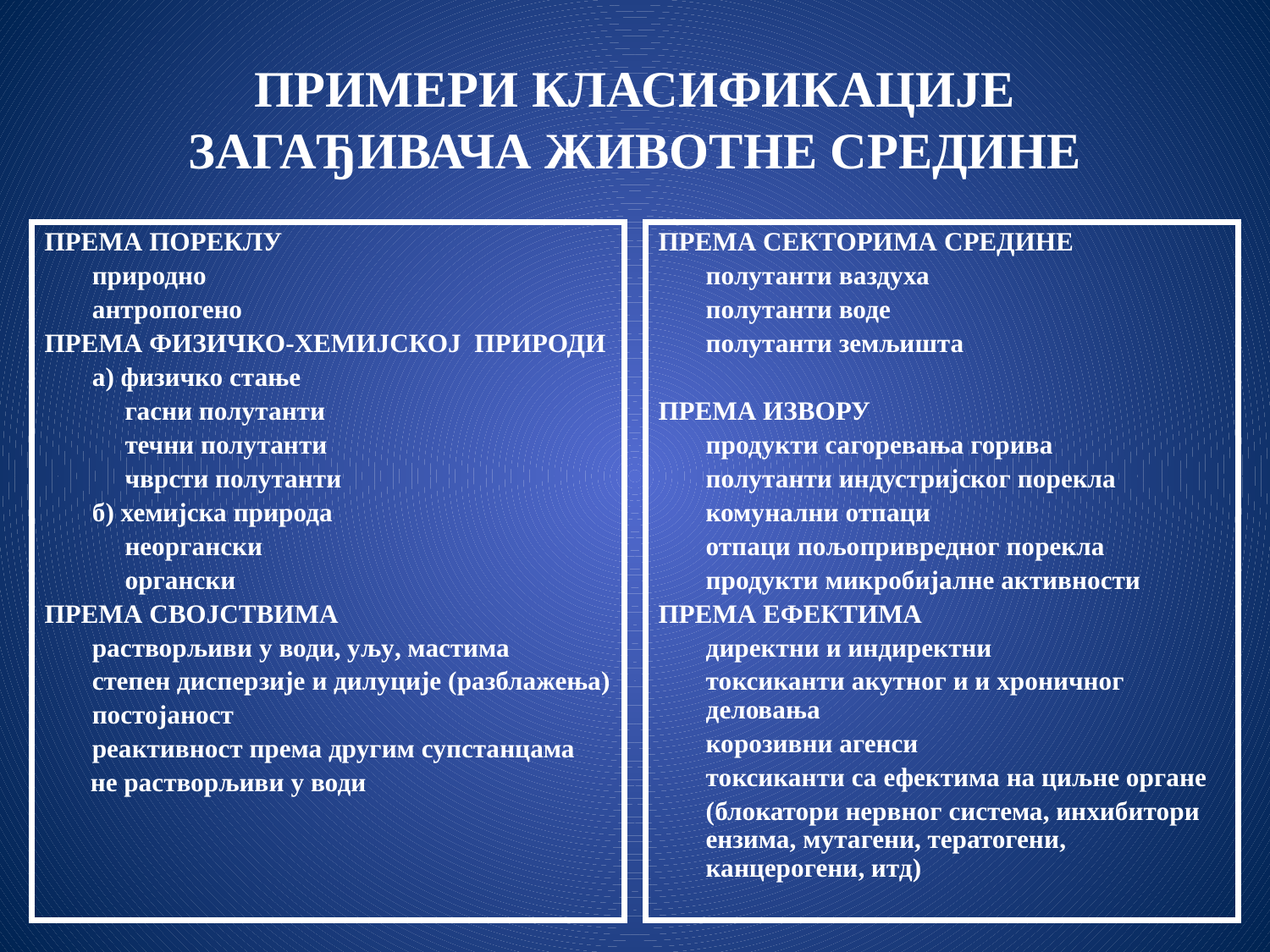

# ПРИМЕРИ КЛАСИФИКАЦИЈЕ ЗАГАЂИВАЧА ЖИВОТНЕ СРЕДИНЕ
ПРЕМА ПОРЕКЛУ
	природно
	антропогено
ПРЕМА ФИЗИЧКО-ХЕМИЈСКОЈ  ПРИРОДИ
	а) физичко стање
	     гасни полутанти
	     течни полутанти
	     чврсти полутанти
	б) хемијска природа
	     неоргански
	     органски
ПРЕМА СВОЈСТВИМА
	растворљиви у води, уљу, мастима
	степен дисперзије и дилуције (разблажења)
	постојаност
	реактивност према другим супстанцама
       не растворљиви у води

ПРЕМА СЕКТОРИМА СРЕДИНЕ
	полутанти ваздуха
	полутанти воде
	полутанти земљишта

ПРЕМА ИЗВОРУ
	продукти сагоревања горива
	полутанти индустријског порекла
	комунални отпаци
	отпаци пољопривредног порекла
	продукти микробијалне активности
ПРЕМА ЕФЕКТИМА
	директни и индиректни
	токсиканти акутног и и хроничног деловања
	корозивни агенси
	токсиканти са ефектима на циљне органе
	(блокатори нервног система, инхибитори ензима, мутагени, тератогени, канцерогени, итд)